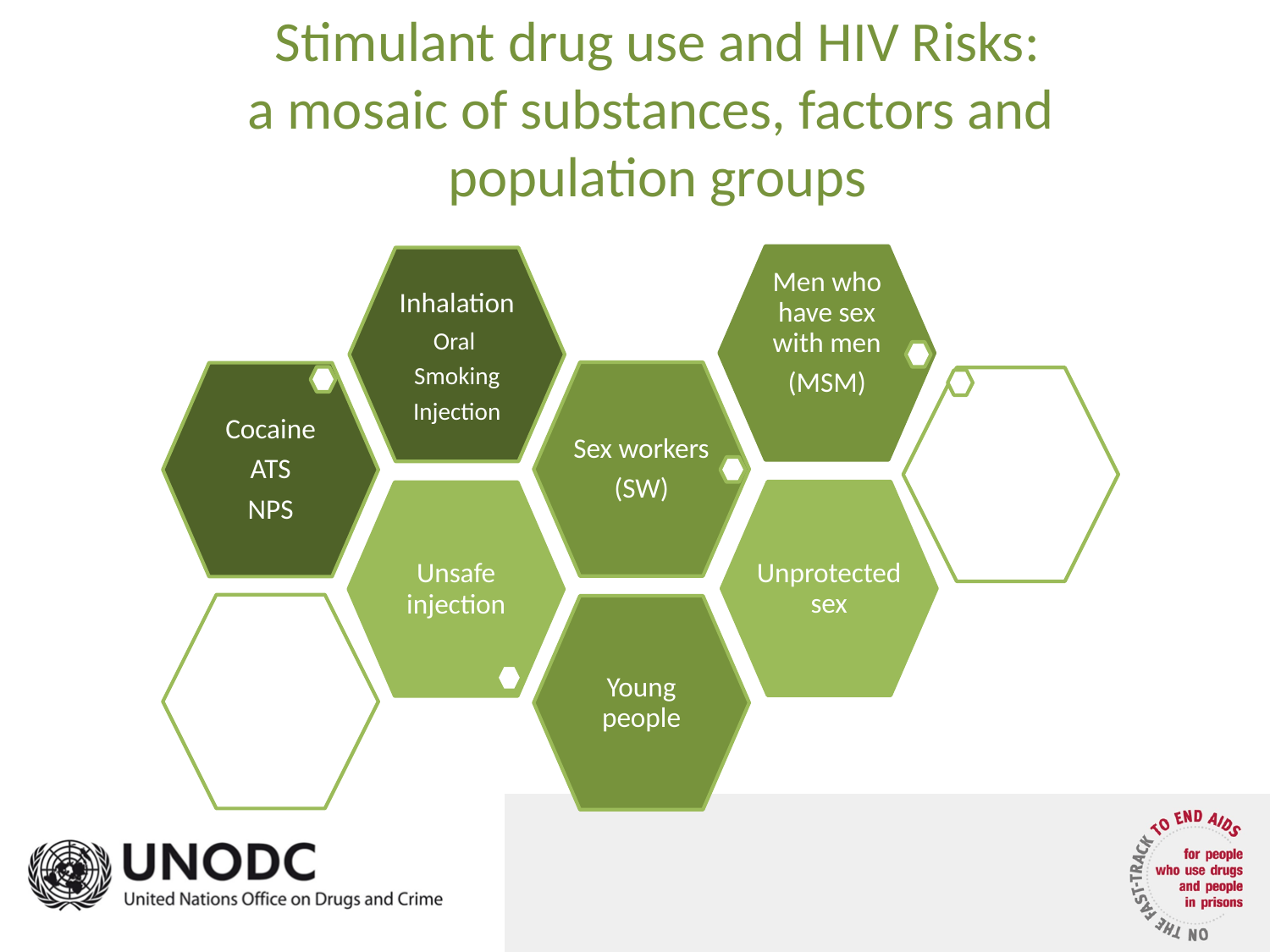

# Stimulant drug use and HIV Risks: a mosaic of substances, factors and population groups
Men who have sex with men
(MSM)

Sex workers
(SW)
Cocaine
ATS
NPS

Unsafe injection

Young people

Inhalation
Oral
Smoking
Injection

Unprotected sex